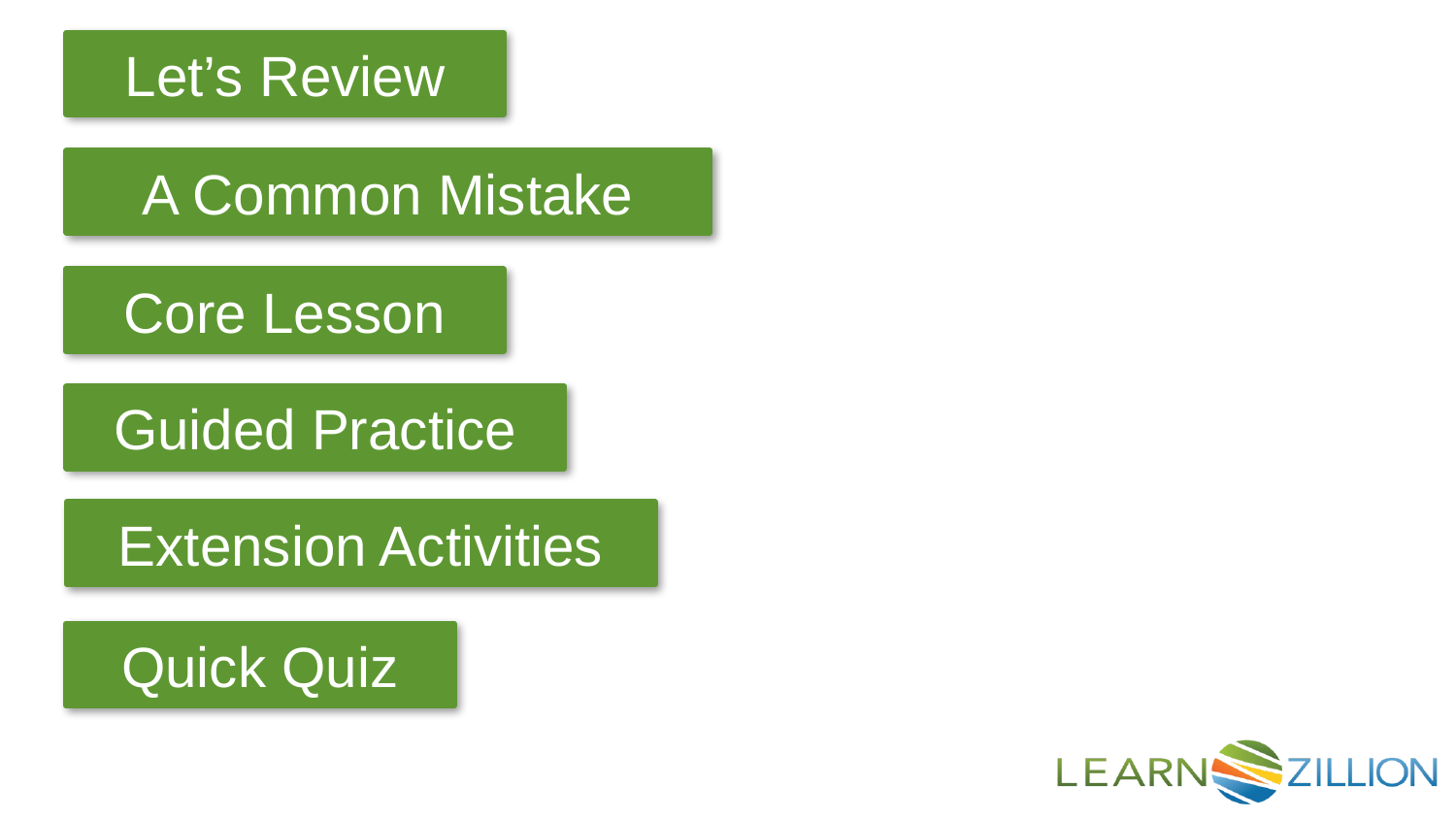

Let’s Review
A Common Mistake
Core Lesson
Guided Practice
Extension Activities
Quick Quiz